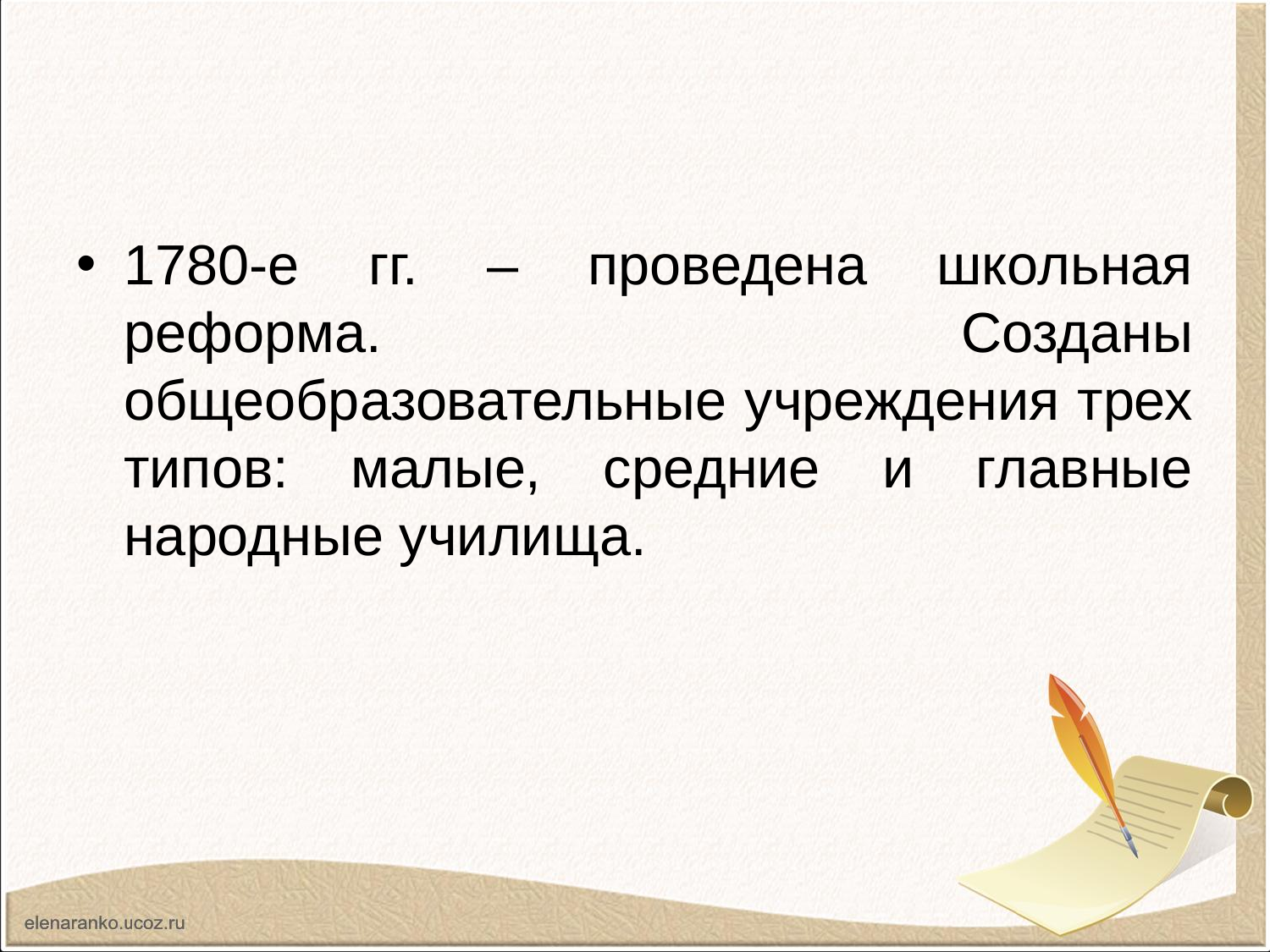

#
1780-е гг. – проведена школьная реформа. Созданы общеобразовательные учреждения трех типов: малые, средние и главные народные училища.